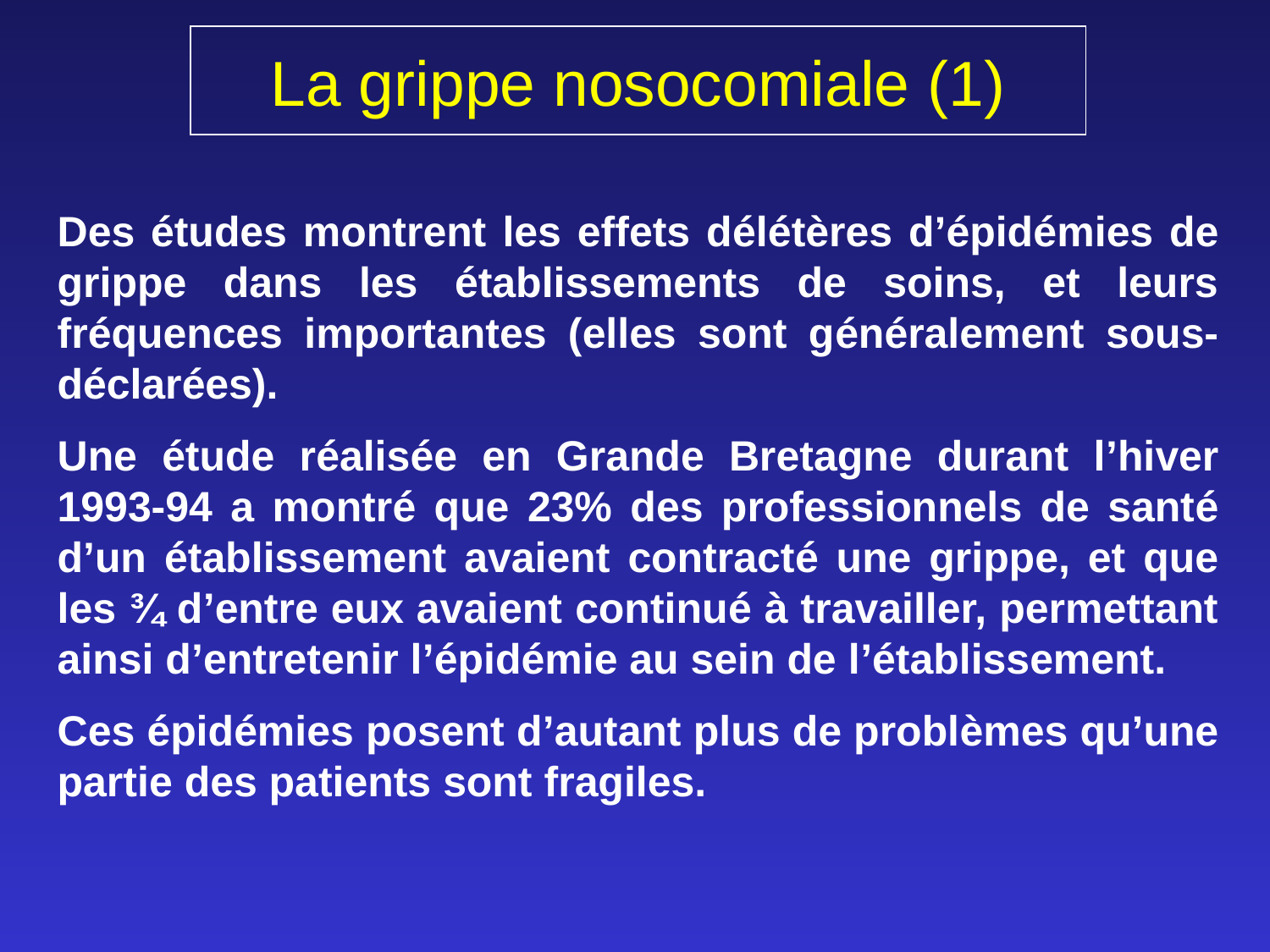

# La grippe nosocomiale (1)
Des études montrent les effets délétères d’épidémies de grippe dans les établissements de soins, et leurs fréquences importantes (elles sont généralement sous-déclarées).
Une étude réalisée en Grande Bretagne durant l’hiver 1993-94 a montré que 23% des professionnels de santé d’un établissement avaient contracté une grippe, et que les ¾ d’entre eux avaient continué à travailler, permettant ainsi d’entretenir l’épidémie au sein de l’établissement.
Ces épidémies posent d’autant plus de problèmes qu’une partie des patients sont fragiles.